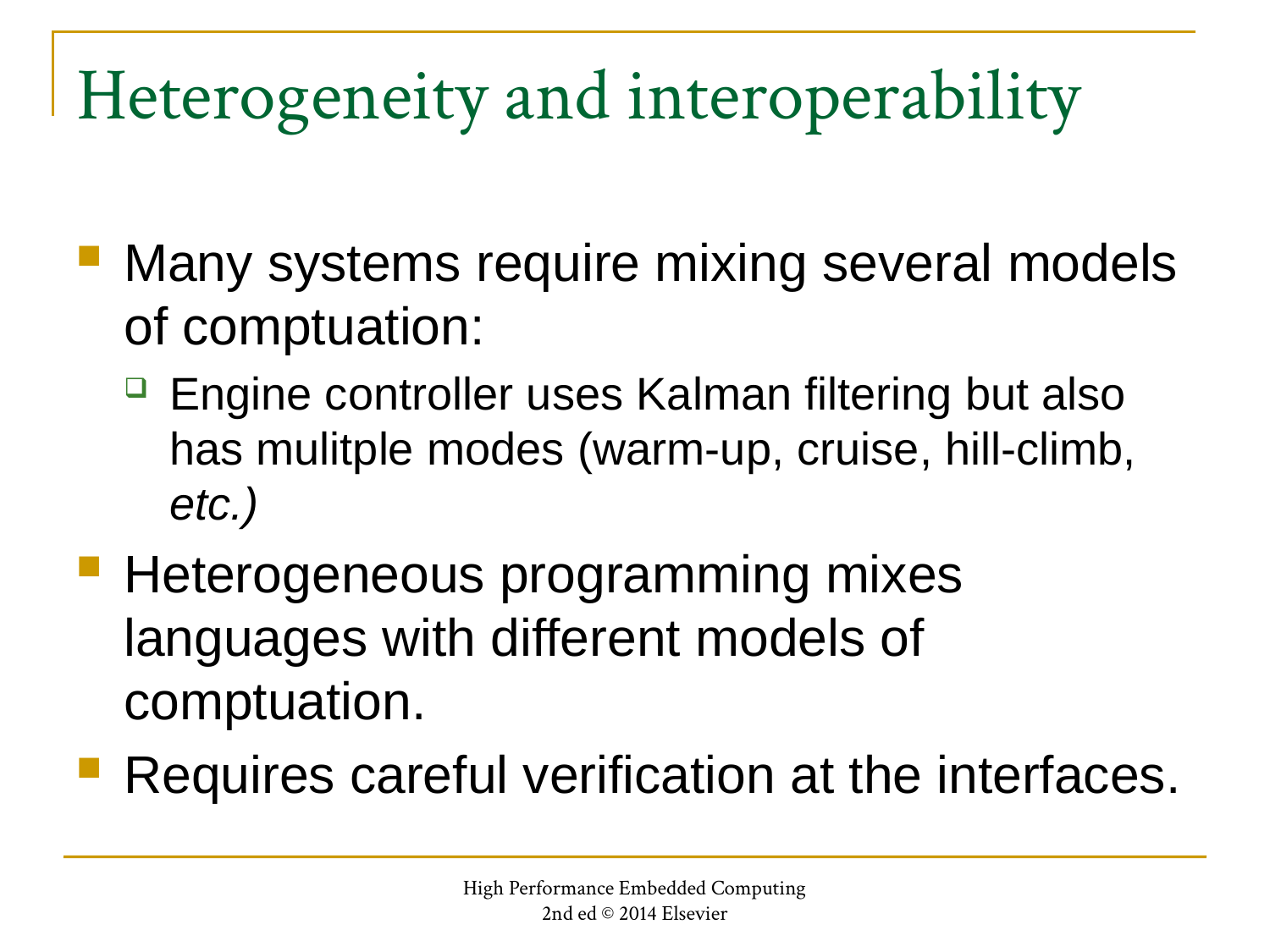

# Heterogeneity and interoperability
Many systems require mixing several models of comptuation:
Engine controller uses Kalman filtering but also has mulitple modes (warm-up, cruise, hill-climb, etc.)
Heterogeneous programming mixes languages with different models of comptuation.
Requires careful verification at the interfaces.
High Performance Embedded Computing 2nd ed © 2014 Elsevier